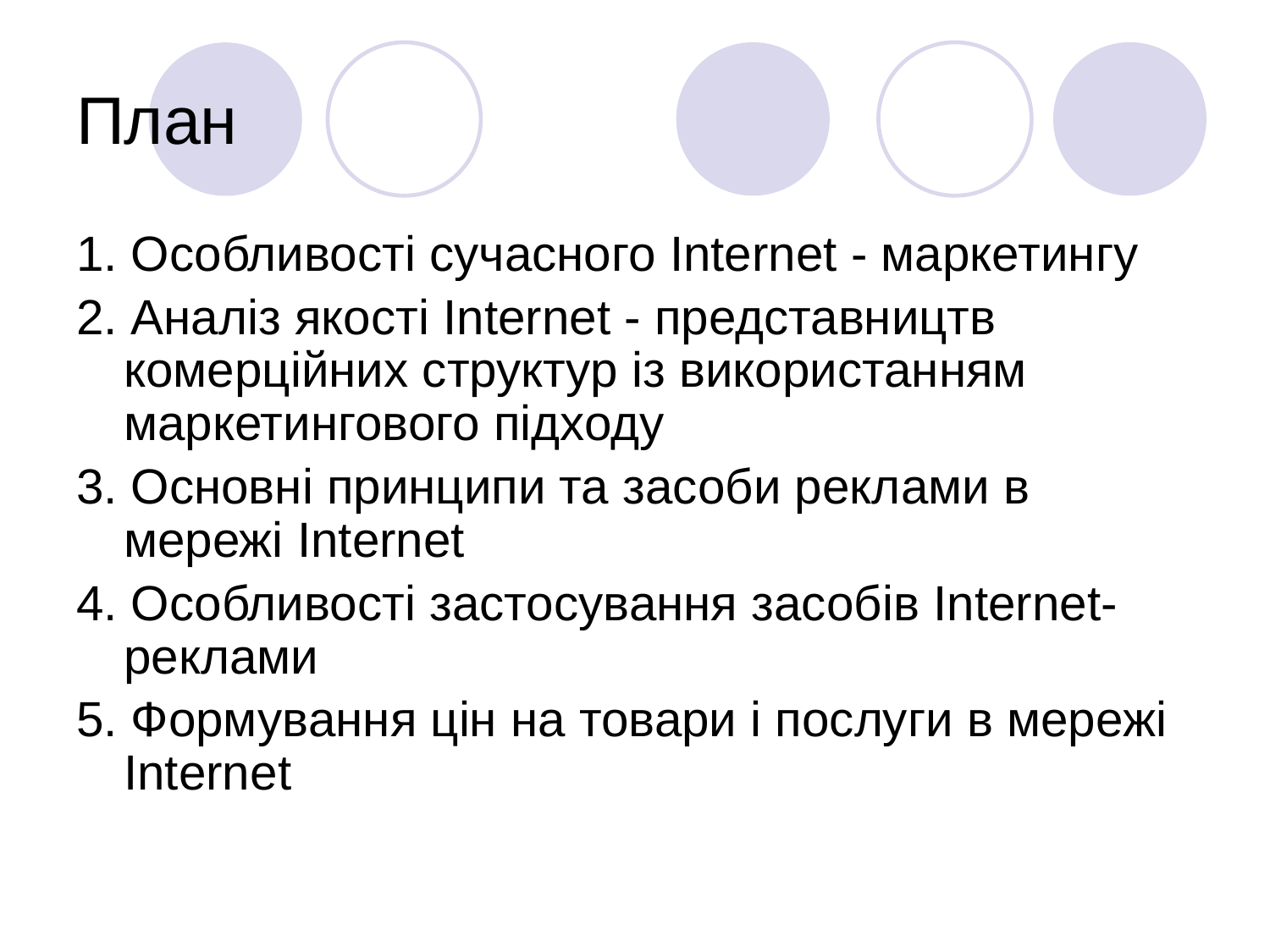

# План
1. Особливості сучасного Internet - маркетингу
2. Аналіз якості Internet - представництв комерційних структур із використанням маркетингового підходу
3. Основні принципи та засоби реклами в мережі Internet
4. Особливості застосування засобів Internet-реклами
5. Формування цін на товари і послуги в мережі Internet